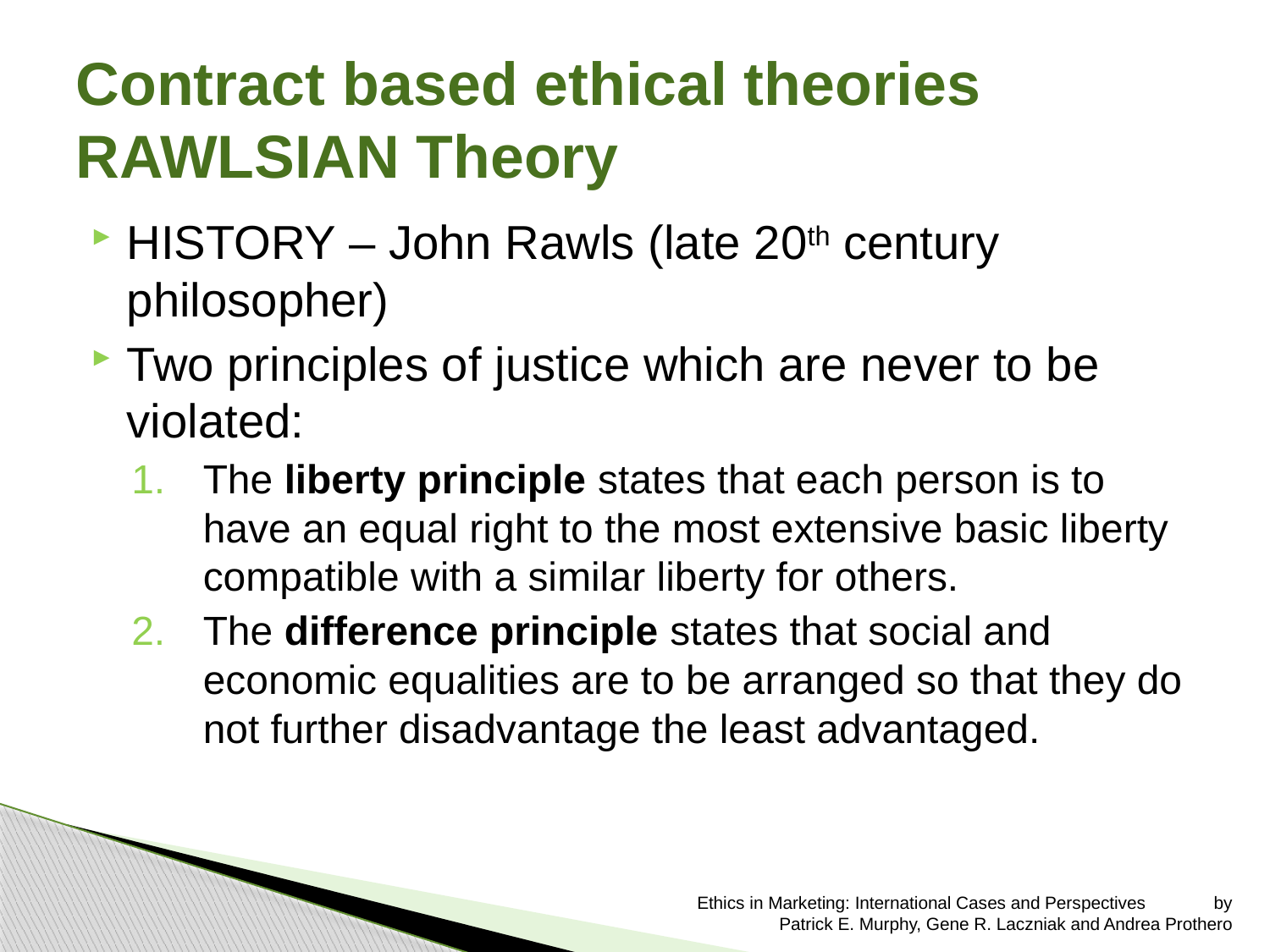

# Contract based ethical theories RAWLSIAN Theory
HISTORY – John Rawls (late 20th century philosopher)
Two principles of justice which are never to be violated:
The liberty principle states that each person is to have an equal right to the most extensive basic liberty compatible with a similar liberty for others.
The difference principle states that social and economic equalities are to be arranged so that they do not further disadvantage the least advantaged.
     Ethics in Marketing: International Cases and Perspectives              by Patrick E. Murphy, Gene R. Laczniak and Andrea Prothero